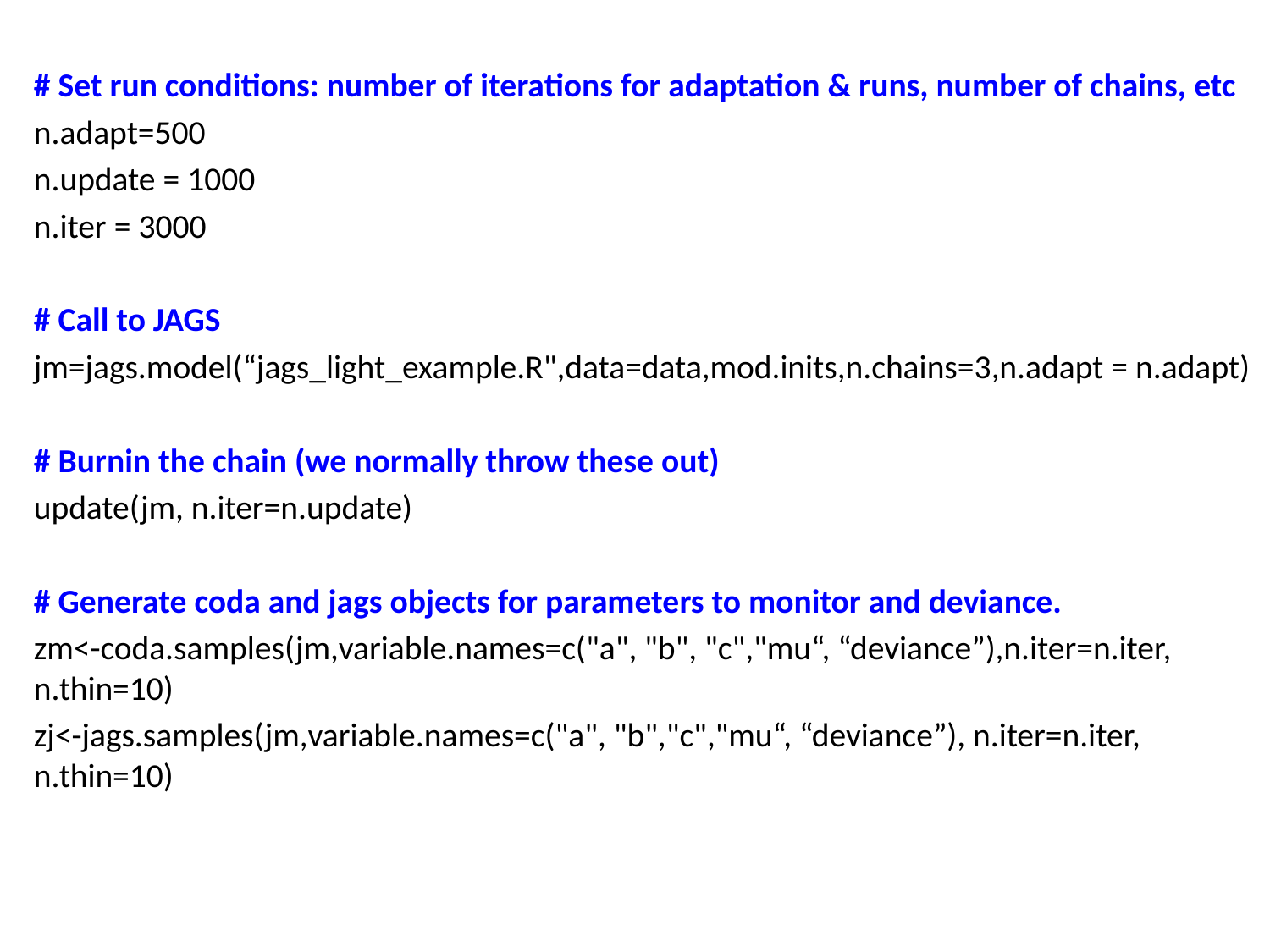

# Set run conditions: number of iterations for adaptation & runs, number of chains, etc
n.adapt=500
n.update = 1000
n.iter = 3000

# Call to JAGS
jm=jags.model(“jags_light_example.R",data=data,mod.inits,n.chains=3,n.adapt = n.adapt)

# Burnin the chain (we normally throw these out)
update(jm, n.iter=n.update)

# Generate coda and jags objects for parameters to monitor and deviance.
zm<-coda.samples(jm,variable.names=c("a", "b", "c","mu“, “deviance”),n.iter=n.iter, n.thin=10)
zj<-jags.samples(jm,variable.names=c("a", "b","c","mu“, “deviance”), n.iter=n.iter, n.thin=10)